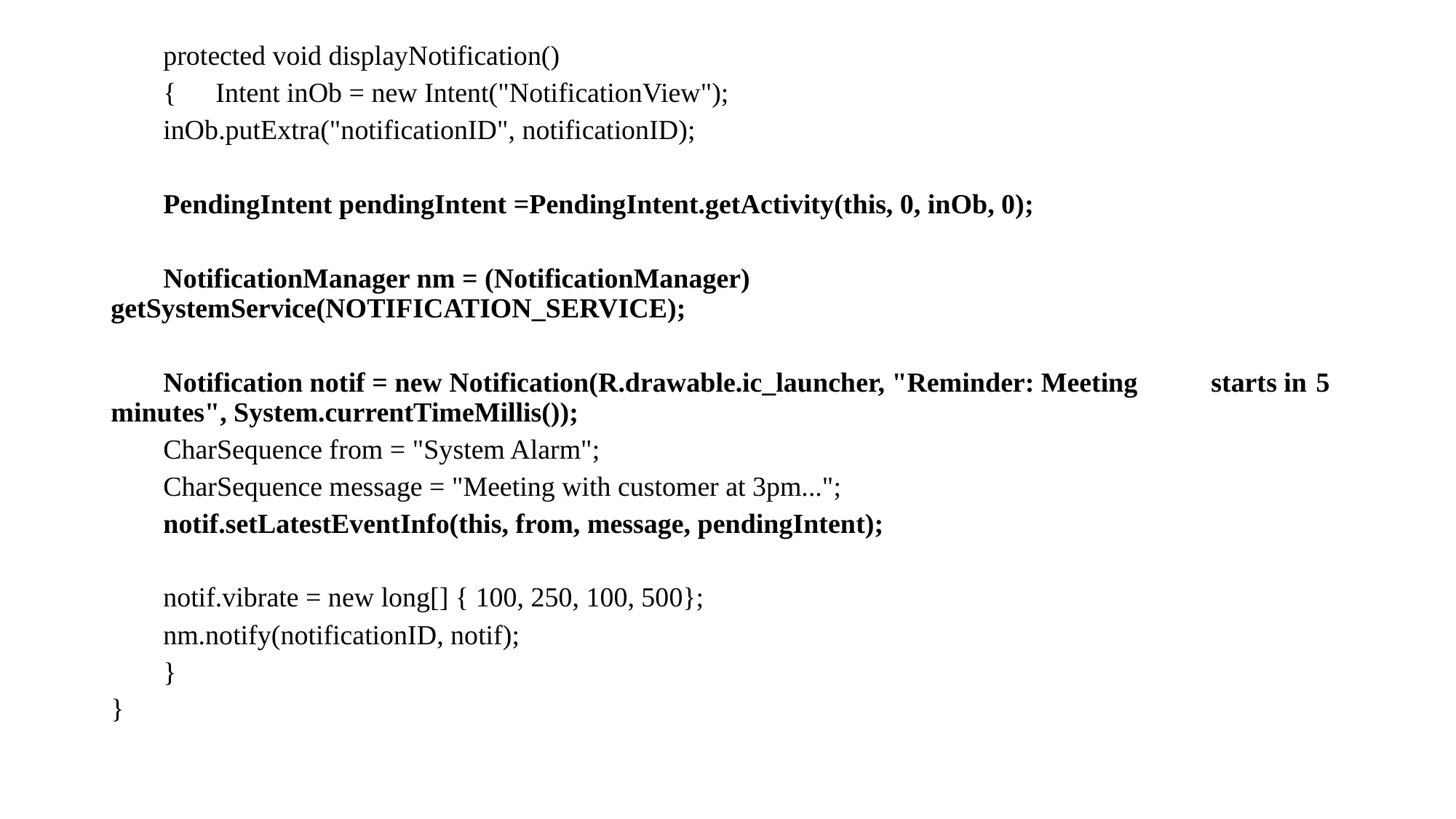

protected void displayNotification()
	{	Intent inOb = new Intent("NotificationView");
		inOb.putExtra("notificationID", notificationID);

		PendingIntent pendingIntent =PendingIntent.getActivity(this, 0, inOb, 0);

		NotificationManager nm = (NotificationManager) 									getSystemService(NOTIFICATION_SERVICE);

		Notification notif = new Notification(R.drawable.ic_launcher, "Reminder: Meeting 						starts in 	5 minutes", System.currentTimeMillis());
		CharSequence from = "System Alarm";
		CharSequence message = "Meeting with customer at 3pm...";
		notif.setLatestEventInfo(this, from, message, pendingIntent);

		notif.vibrate = new long[] { 100, 250, 100, 500};
		nm.notify(notificationID, notif);
	}
}